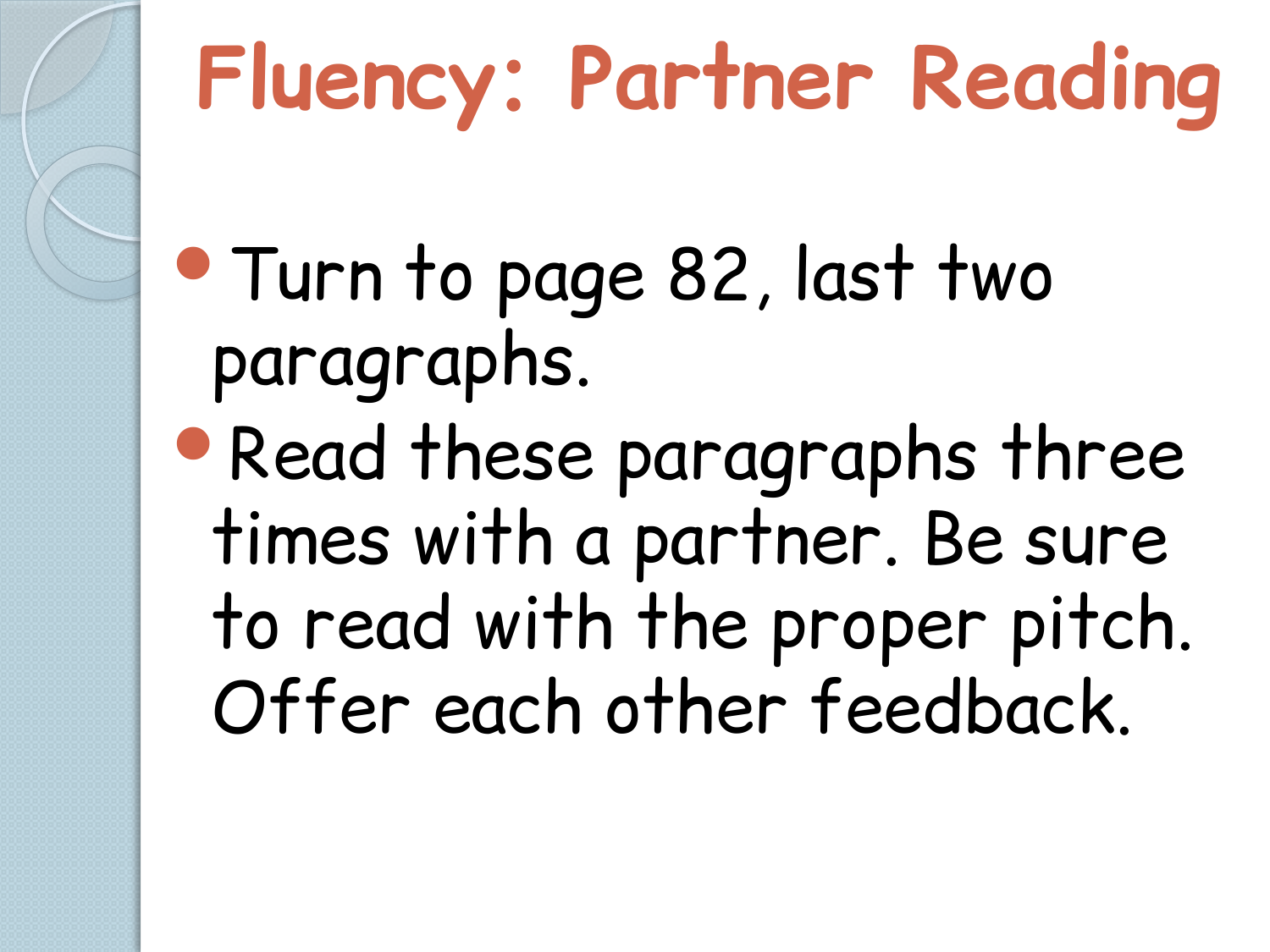

# Fluency: Partner Reading
Turn to page 82, last two paragraphs.
Read these paragraphs three times with a partner. Be sure to read with the proper pitch. Offer each other feedback.